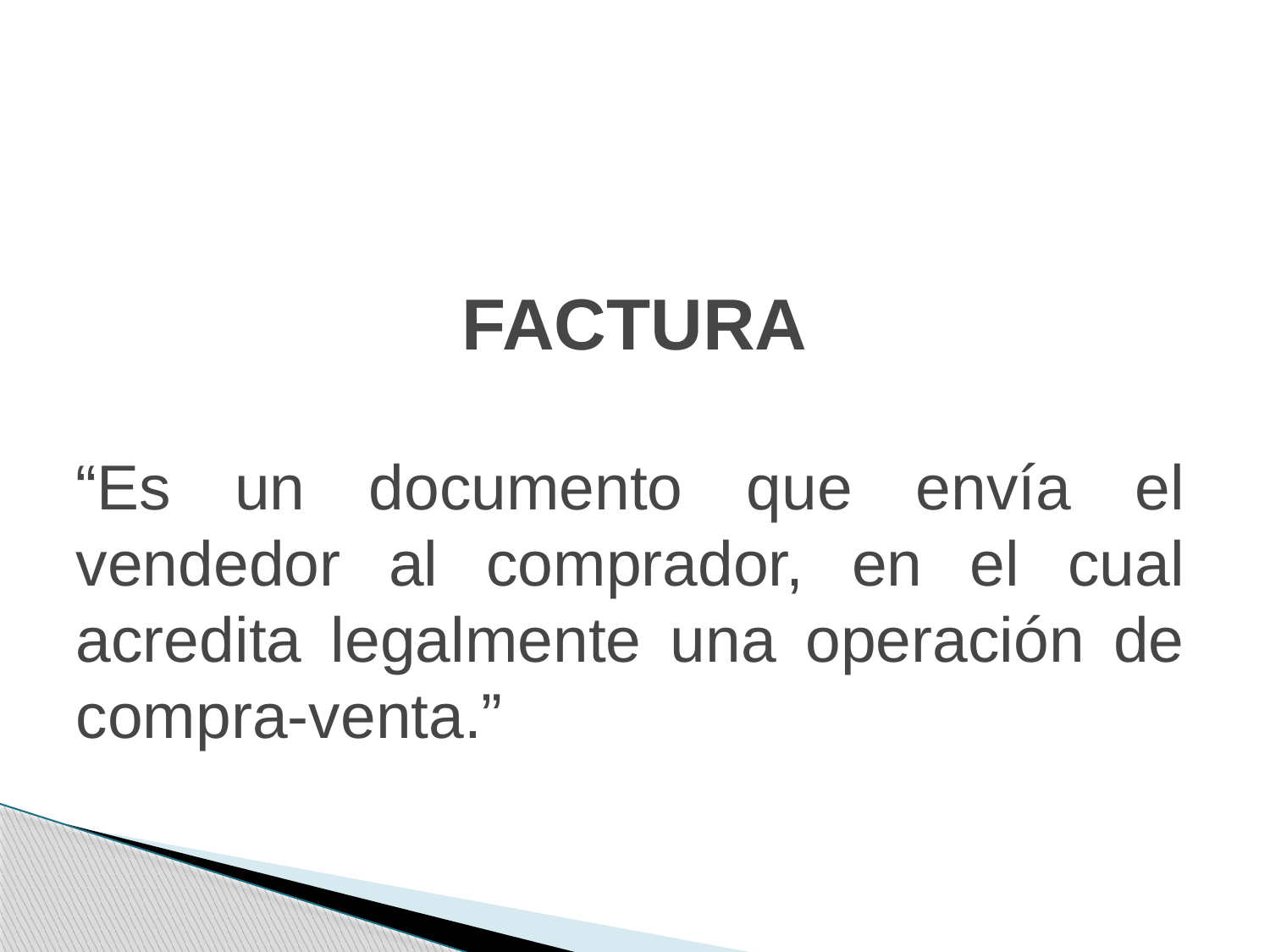

# FACTURA

“Es un documento que envía el vendedor al comprador, en el cual acredita legalmente una operación de compra-venta.”